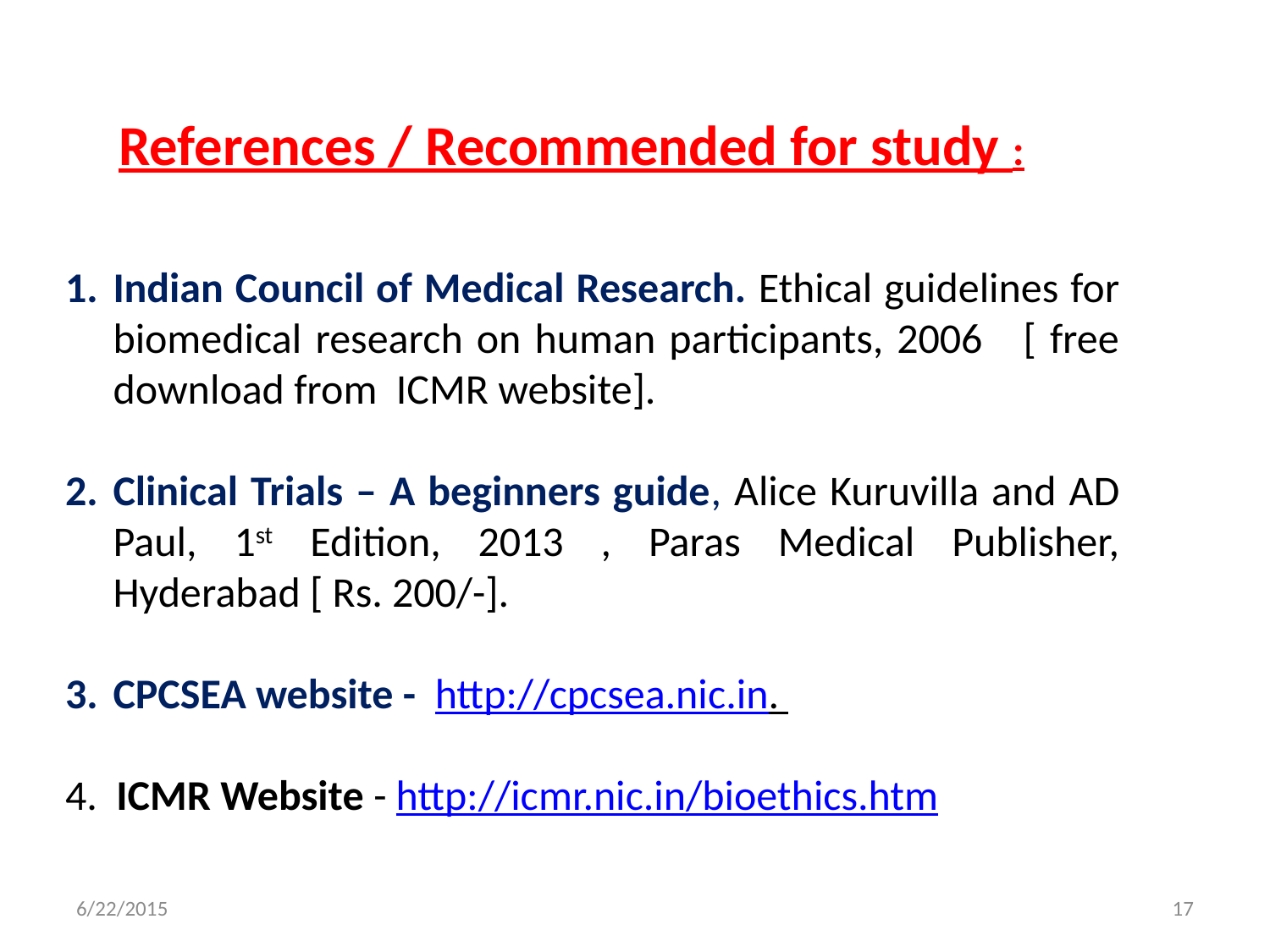

References / Recommended for study :
Indian Council of Medical Research. Ethical guidelines for biomedical research on human participants, 2006   [ free download from  ICMR website].

Clinical Trials – A beginners guide, Alice Kuruvilla and AD Paul, 1st Edition, 2013 , Paras Medical Publisher, Hyderabad [ Rs. 200/-].

CPCSEA website -  http://cpcsea.nic.in.

4.  ICMR Website - http://icmr.nic.in/bioethics.htm

6/22/2015
17